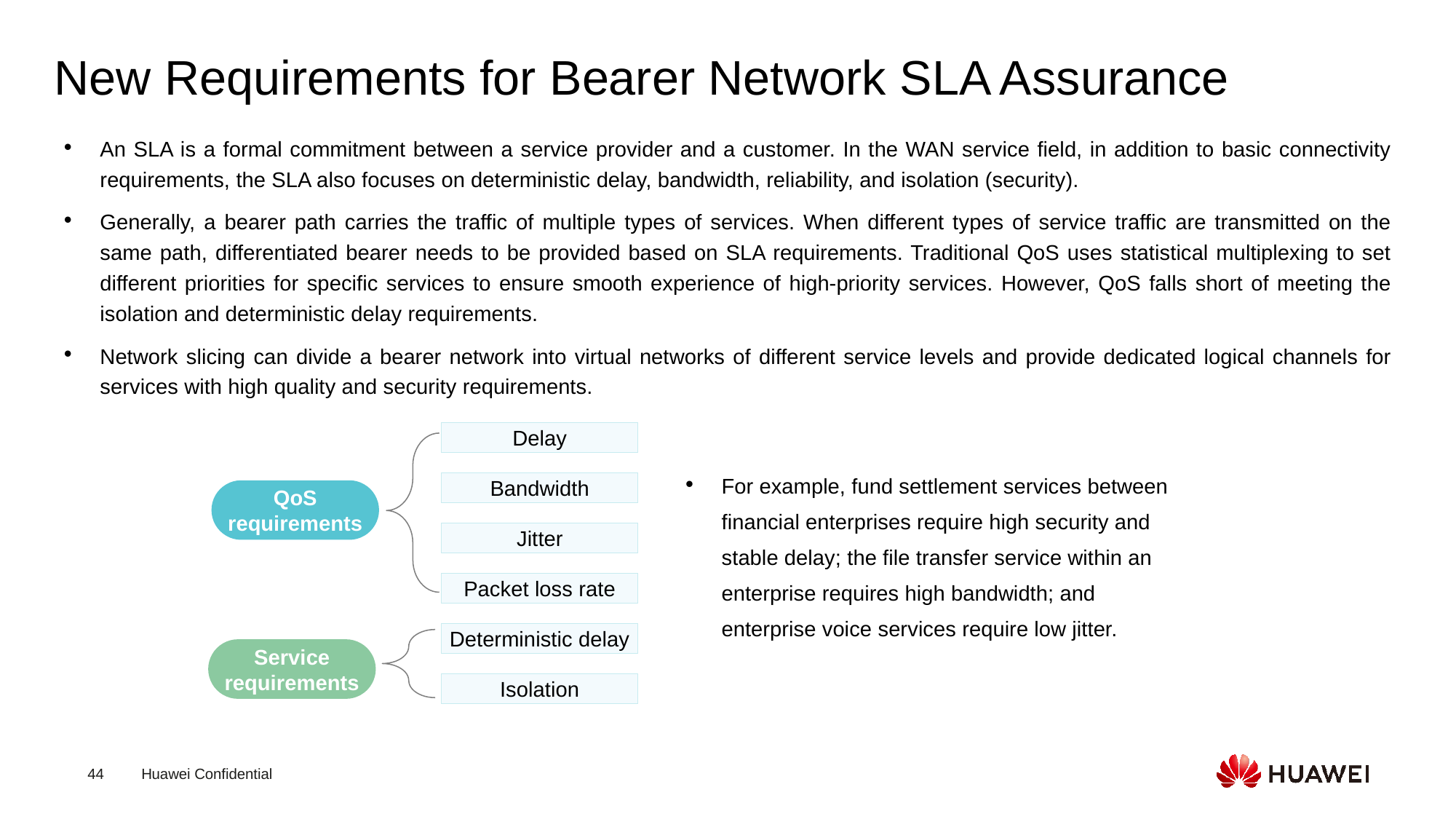

# New Requirements for Bearer Network SLA Assurance
An SLA is a formal commitment between a service provider and a customer. In the WAN service field, in addition to basic connectivity requirements, the SLA also focuses on deterministic delay, bandwidth, reliability, and isolation (security).
Generally, a bearer path carries the traffic of multiple types of services. When different types of service traffic are transmitted on the same path, differentiated bearer needs to be provided based on SLA requirements. Traditional QoS uses statistical multiplexing to set different priorities for specific services to ensure smooth experience of high-priority services. However, QoS falls short of meeting the isolation and deterministic delay requirements.
Network slicing can divide a bearer network into virtual networks of different service levels and provide dedicated logical channels for services with high quality and security requirements.

Delay

For example, fund settlement services between financial enterprises require high security and stable delay; the file transfer service within an enterprise requires high bandwidth; and enterprise voice services require low jitter.
Bandwidth
QoS requirements
Jitter
Packet loss rate
Deterministic delay

Service requirements
Isolation